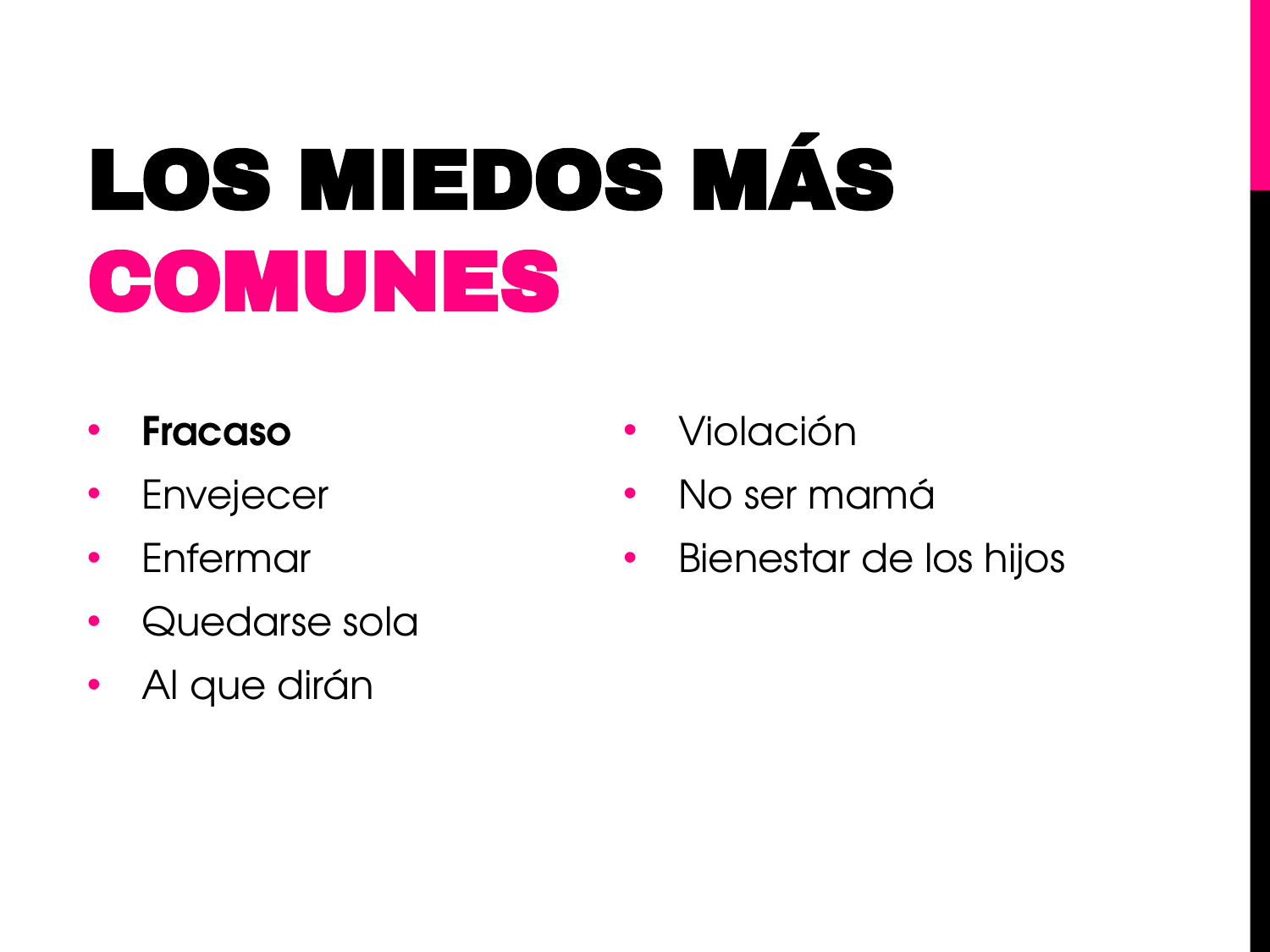

# Los miedos más comunes
Fracaso
Envejecer
Enfermar
Quedarse sola
Al que dirán
Violación
No ser mamá
Bienestar de los hijos